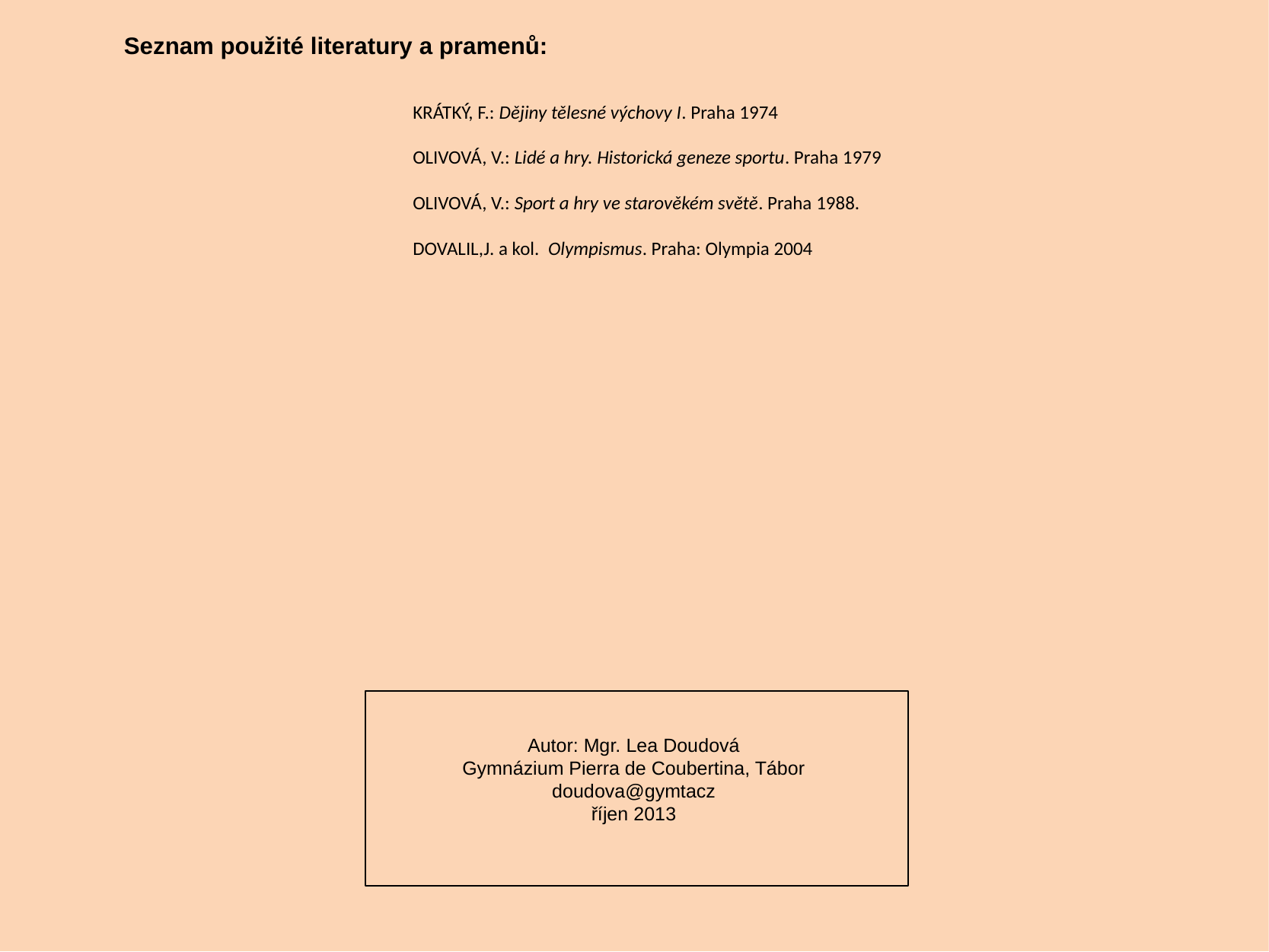

Seznam použité literatury a pramenů:

KRÁTKÝ, F.: Dějiny tělesné výchovy I. Praha 1974

OLIVOVÁ, V.: Lidé a hry. Historická geneze sportu. Praha 1979

OLIVOVÁ, V.: Sport a hry ve starověkém světě. Praha 1988.

DOVALIL,J. a kol.  Olympismus. Praha: Olympia 2004

Autor: Mgr. Lea Doudová
Gymnázium Pierra de Coubertina, Tábor
doudova@gymtacz
říjen 2013